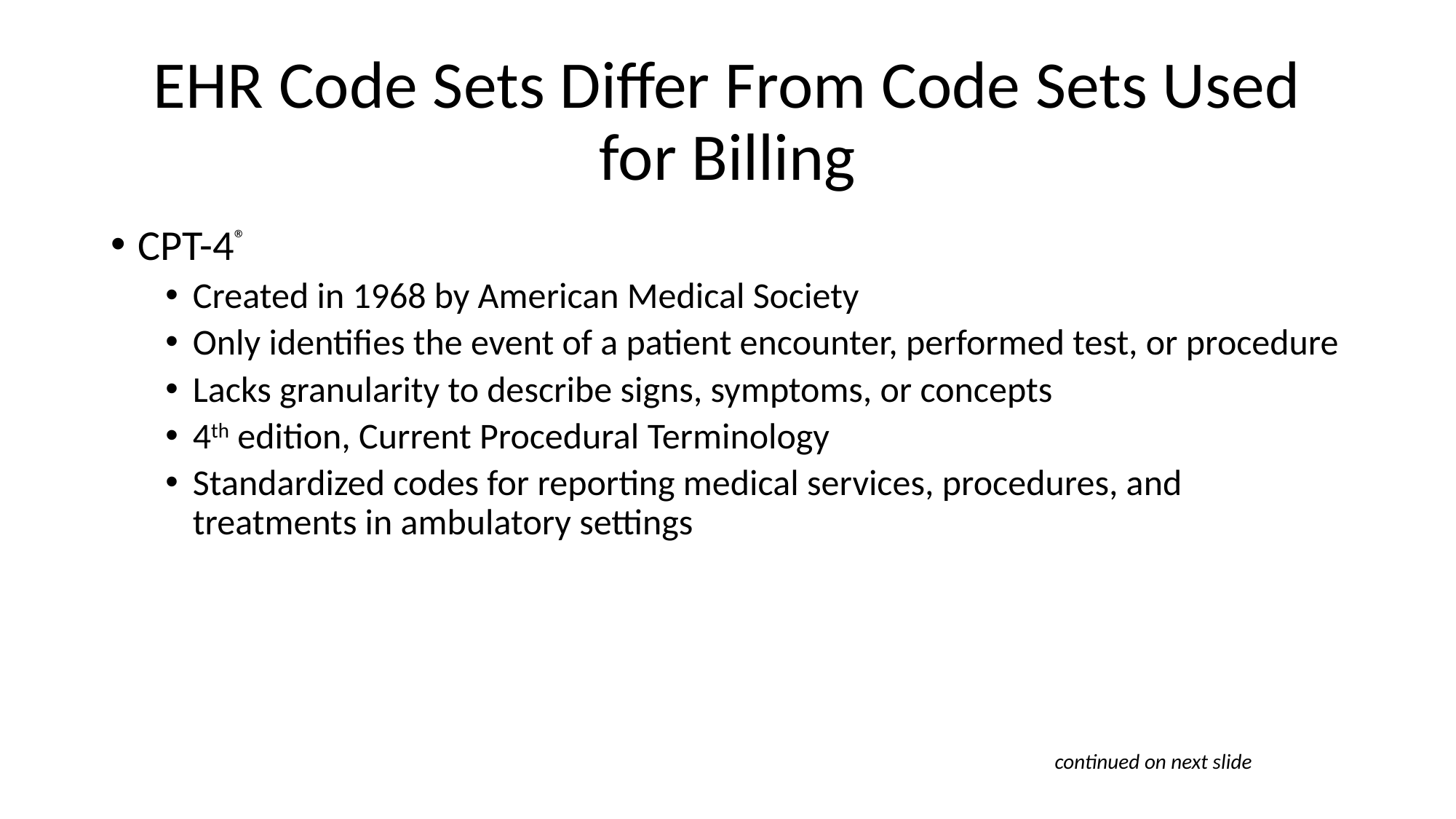

# EHR Code Sets Differ From Code Sets Used for Billing
CPT-4®
Created in 1968 by American Medical Society
Only identifies the event of a patient encounter, performed test, or procedure
Lacks granularity to describe signs, symptoms, or concepts
4th edition, Current Procedural Terminology
Standardized codes for reporting medical services, procedures, and treatments in ambulatory settings
continued on next slide